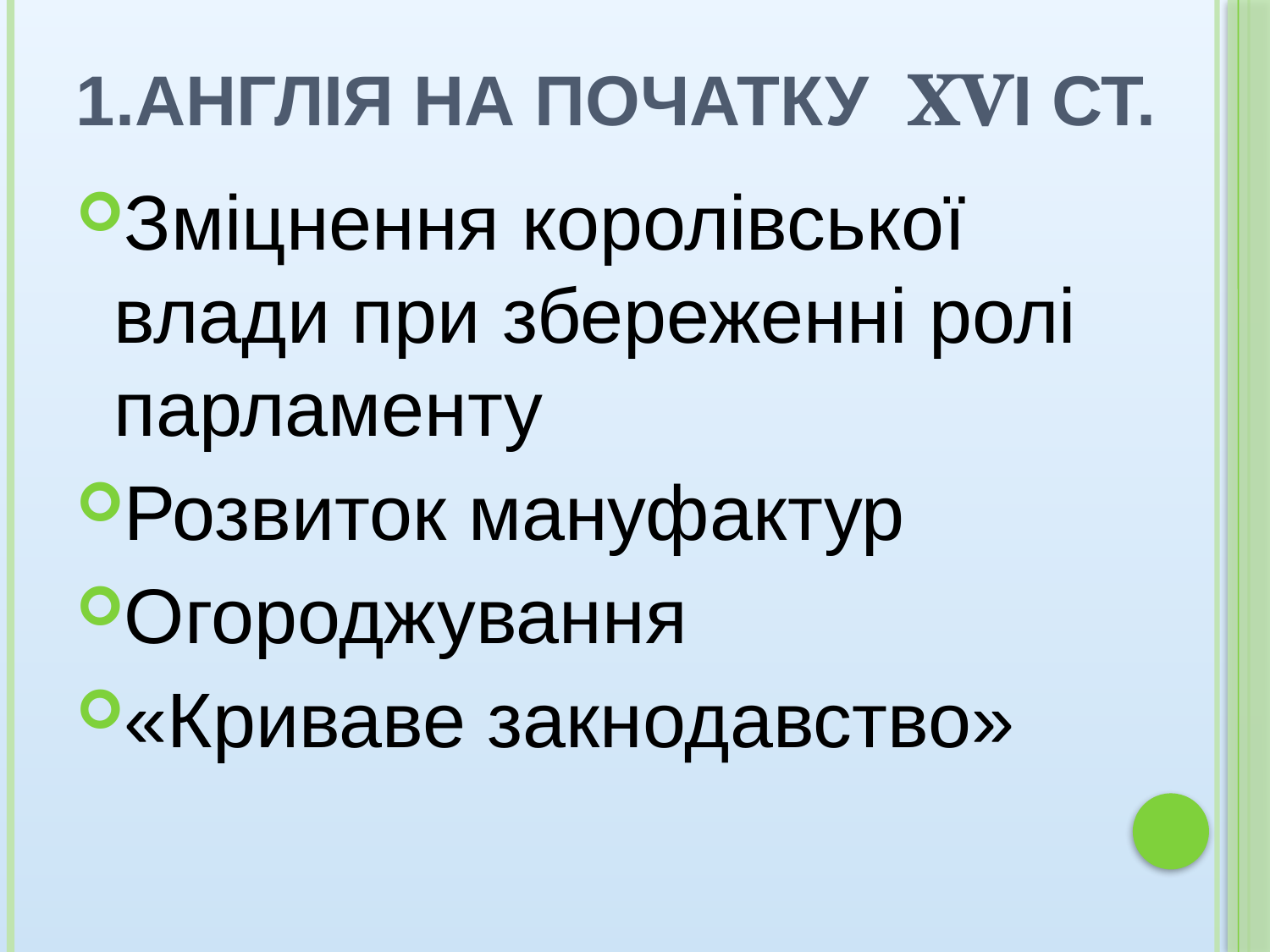

# 1.Англія на початку  XVІ ст.
Зміцнення королівської влади при збереженні ролі парламенту
Розвиток мануфактур
Огороджування
«Криваве закнодавство»